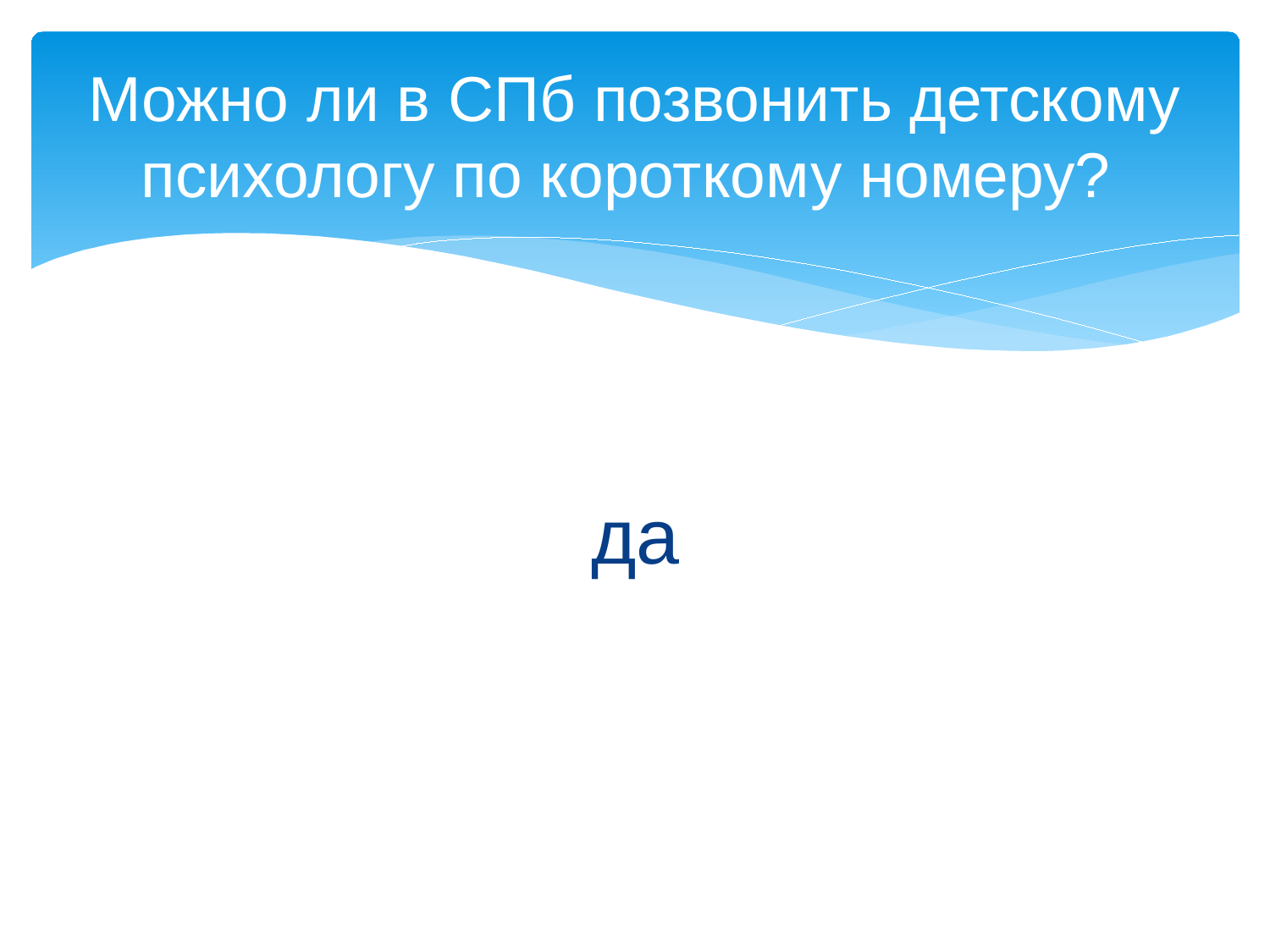

# Можно ли в СПб позвонить детскому психологу по короткому номеру?

да